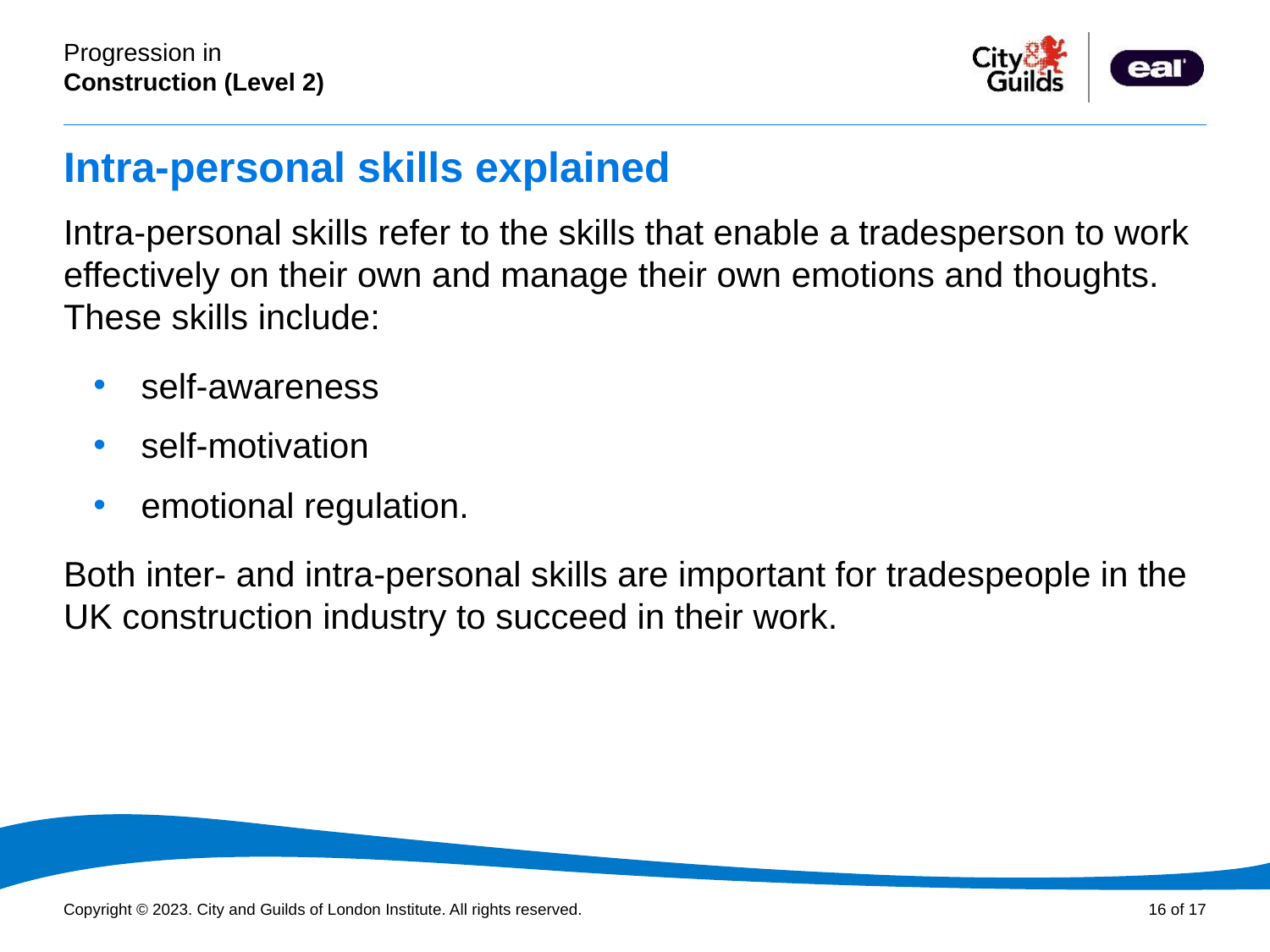

# Intra-personal skills explained
Intra-personal skills refer to the skills that enable a tradesperson to work effectively on their own and manage their own emotions and thoughts. These skills include:
self-awareness
self-motivation
emotional regulation.
Both inter- and intra-personal skills are important for tradespeople in the UK construction industry to succeed in their work.